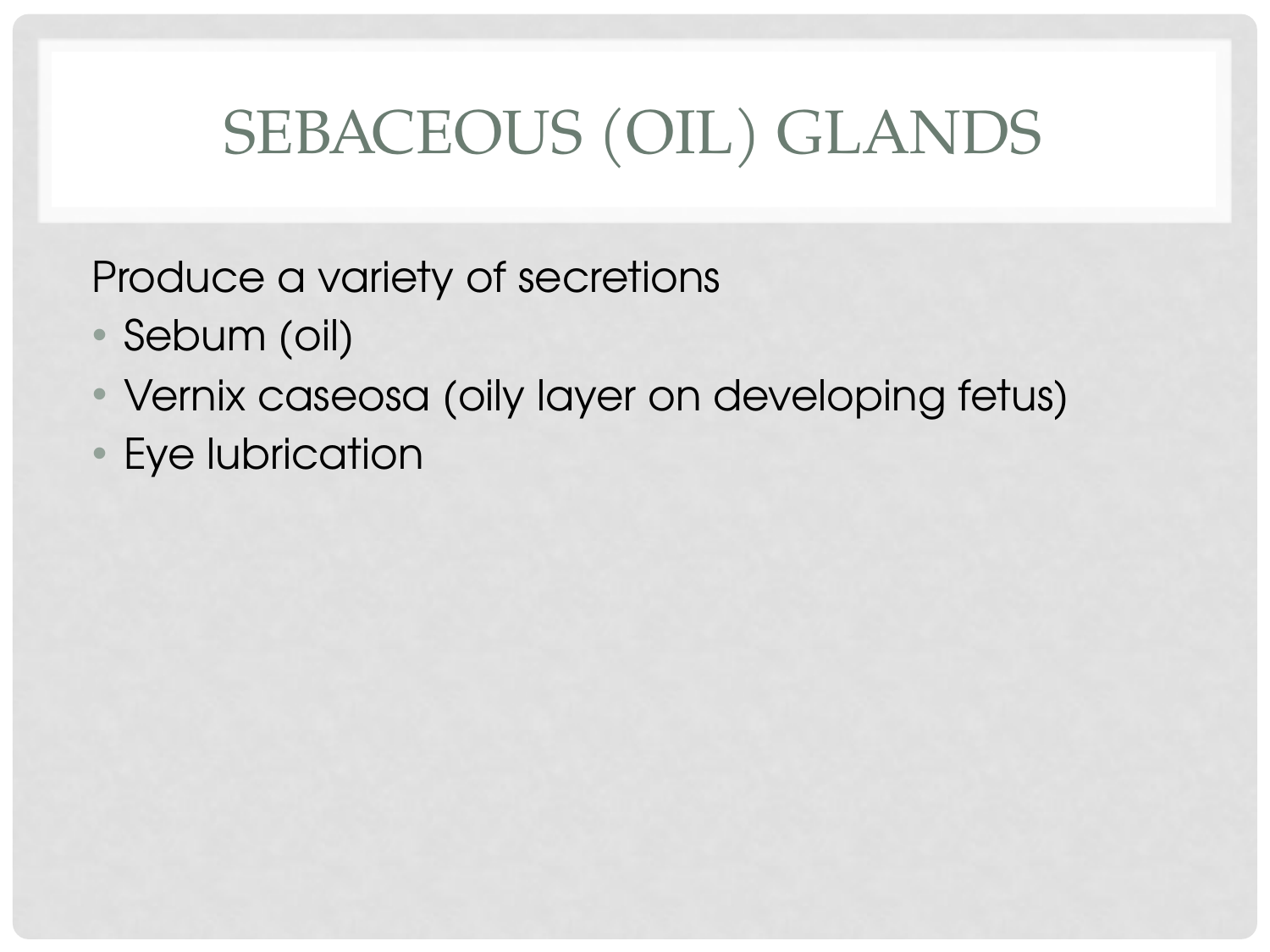

# Sebaceous (oil) glands
Produce a variety of secretions
Sebum (oil)
Vernix caseosa (oily layer on developing fetus)
Eye lubrication